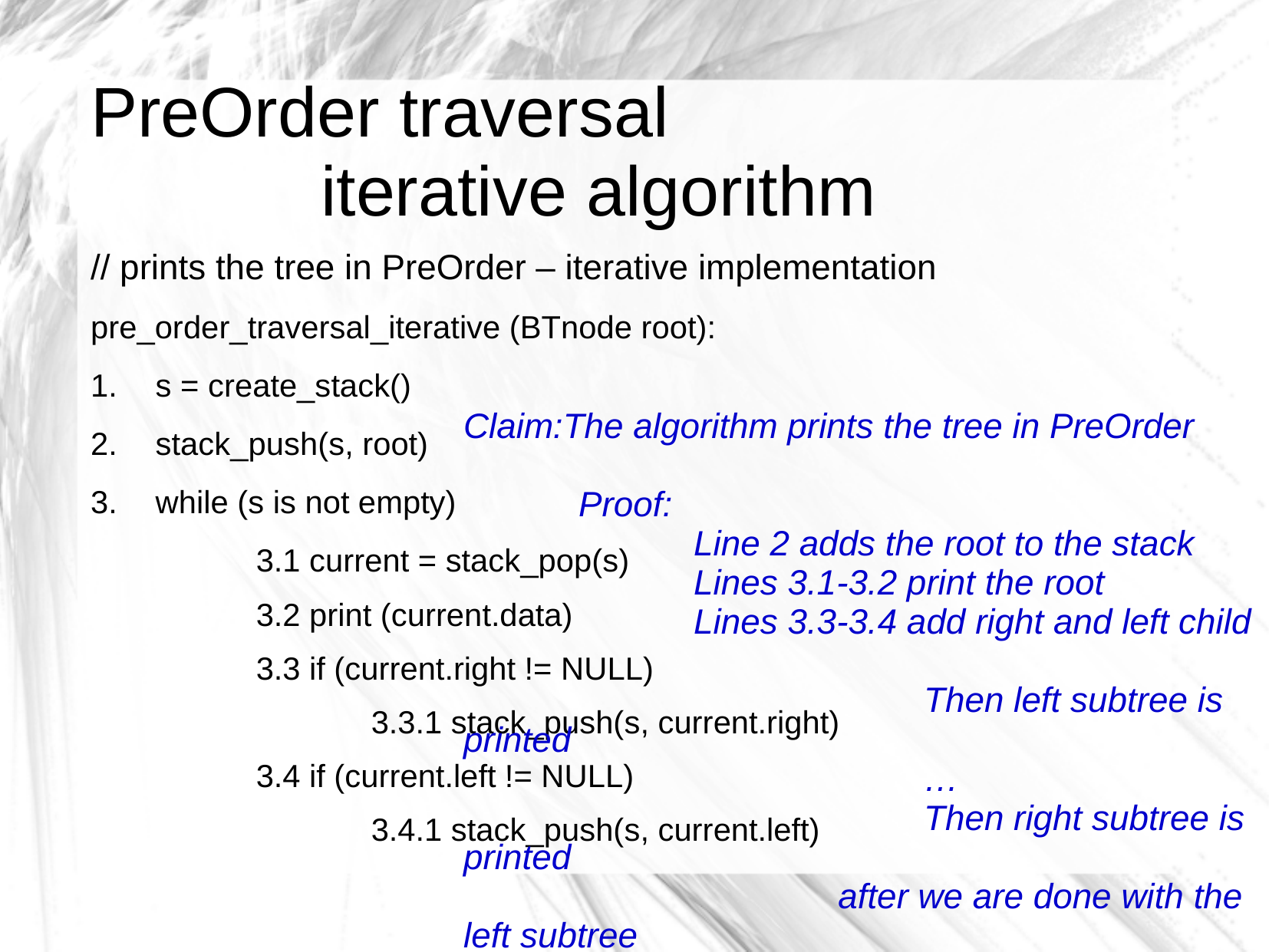

# PreOrder traversal iterative algorithm
// prints the tree in PreOrder – iterative implementation
pre_order_traversal_iterative (BTnode root):
s = create_stack()
stack_push(s, root)
while (s is not empty)
	3.1 current = stack_pop(s)
	3.2 print (current.data)
	3.3 if (current.right != NULL)
		3.3.1 stack_push(s, current.right)
	3.4 if (current.left != NULL)
		3.4.1 stack_push(s, current.left)
Claim:The algorithm prints the tree in PreOrder

	Proof:
		Line 2 adds the root to the stack
		Lines 3.1-3.2 print the root
		Lines 3.3-3.4 add right and left child

				Then left subtree is printed
				…
				Then right subtree is printed
			   after we are done with the left subtree